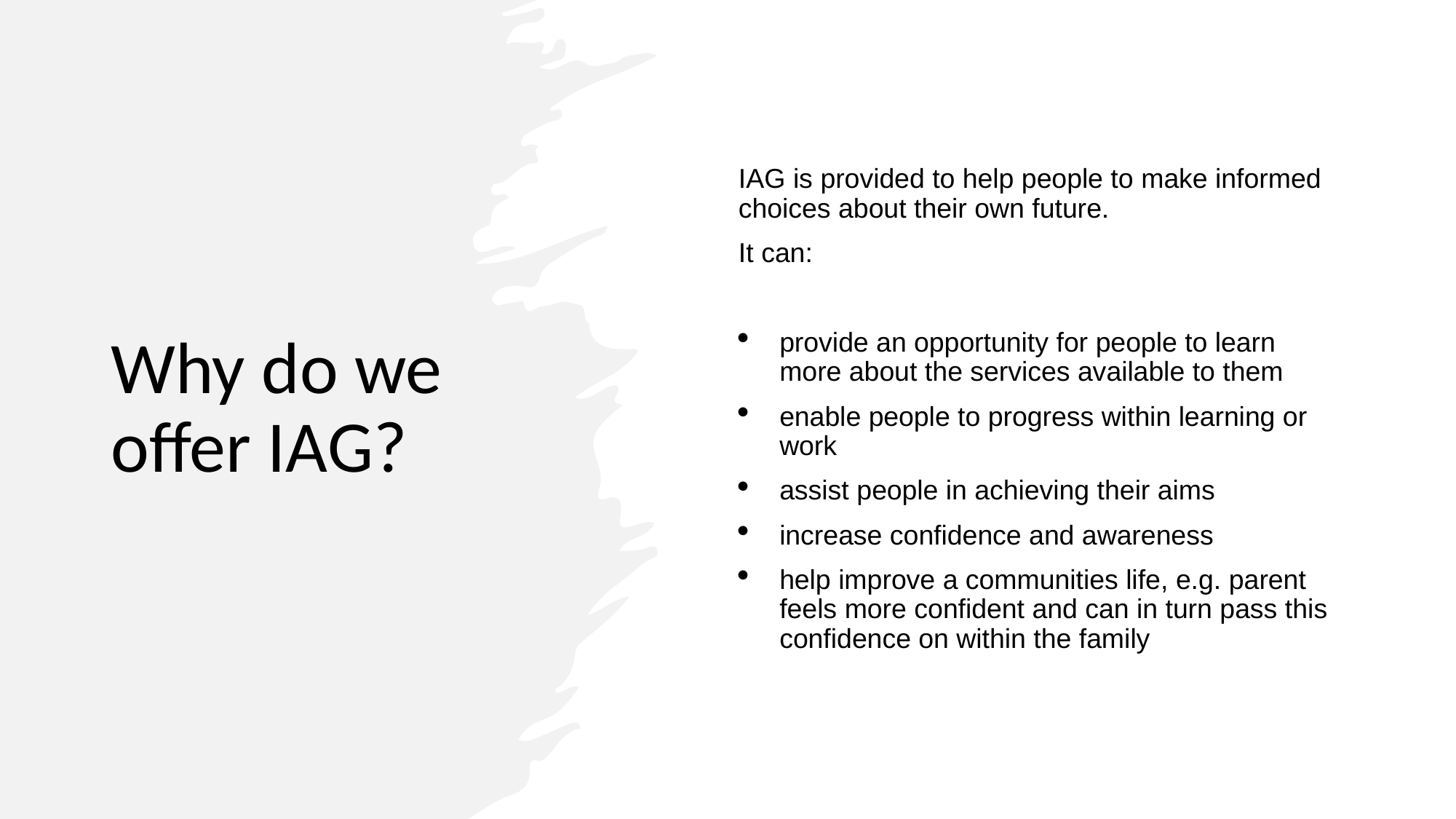

# Why do we offer IAG?
IAG is provided to help people to make informed choices about their own future.
It can:

provide an opportunity for people to learn more about the services available to them
enable people to progress within learning or work
assist people in achieving their aims
increase confidence and awareness
help improve a communities life, e.g. parent feels more confident and can in turn pass this confidence on within the family